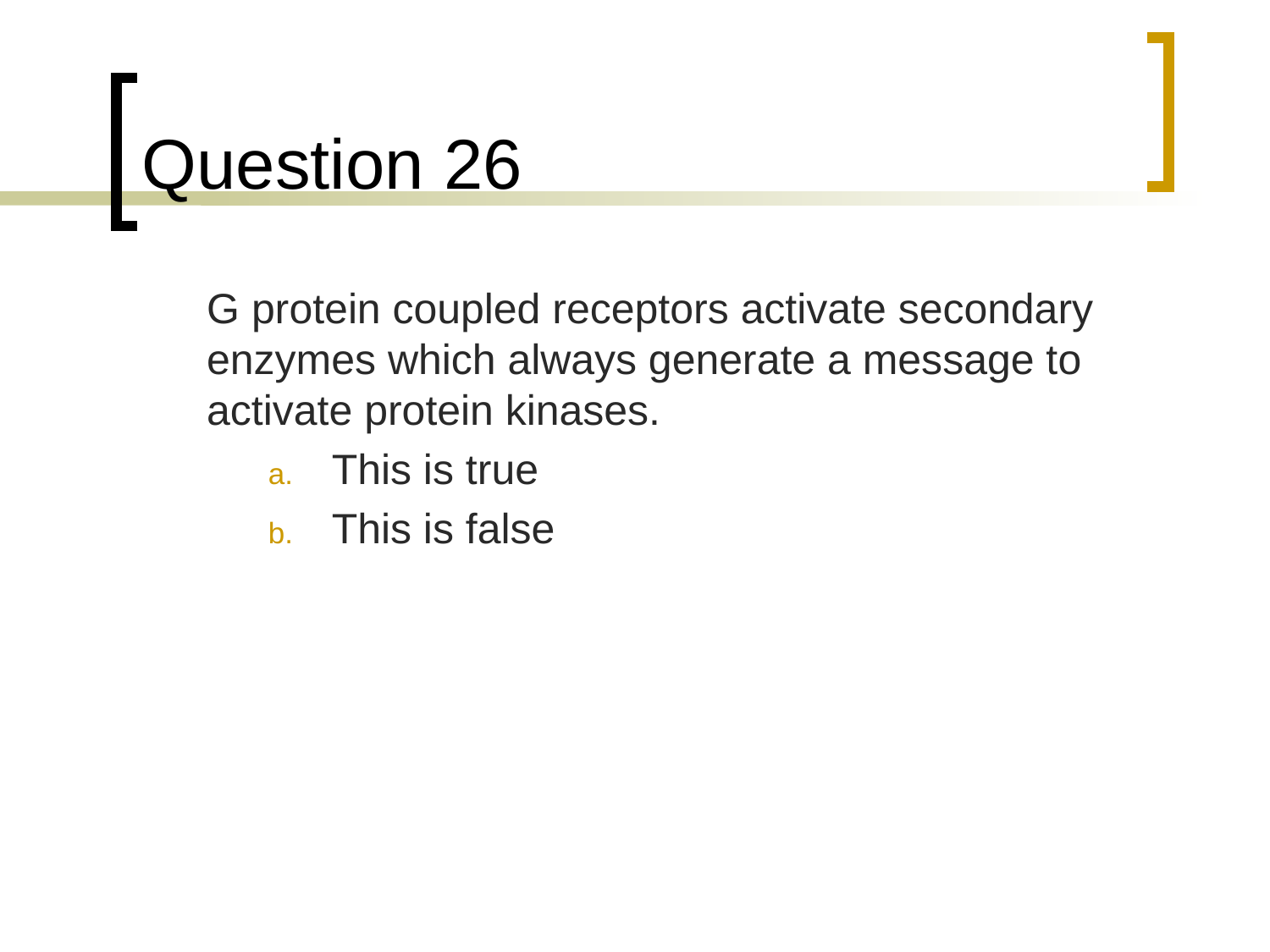

# Question 26
	G protein coupled receptors activate secondary enzymes which always generate a message to activate protein kinases.
This is true
This is false